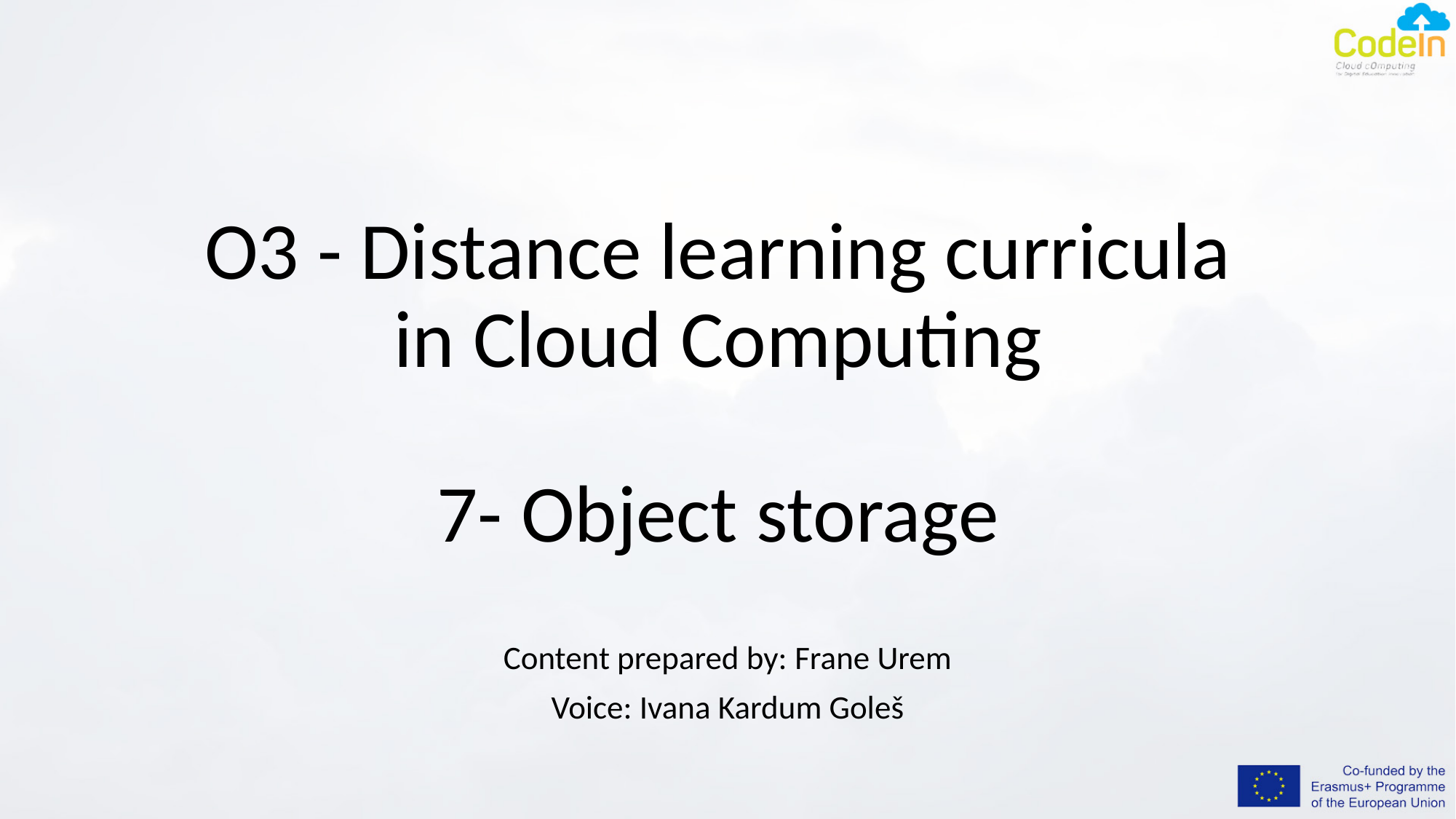

# O3 - Distance learning curricula in Cloud Computing 7- Object storage

Content prepared by: Frane Urem
Voice: Ivana Kardum Goleš